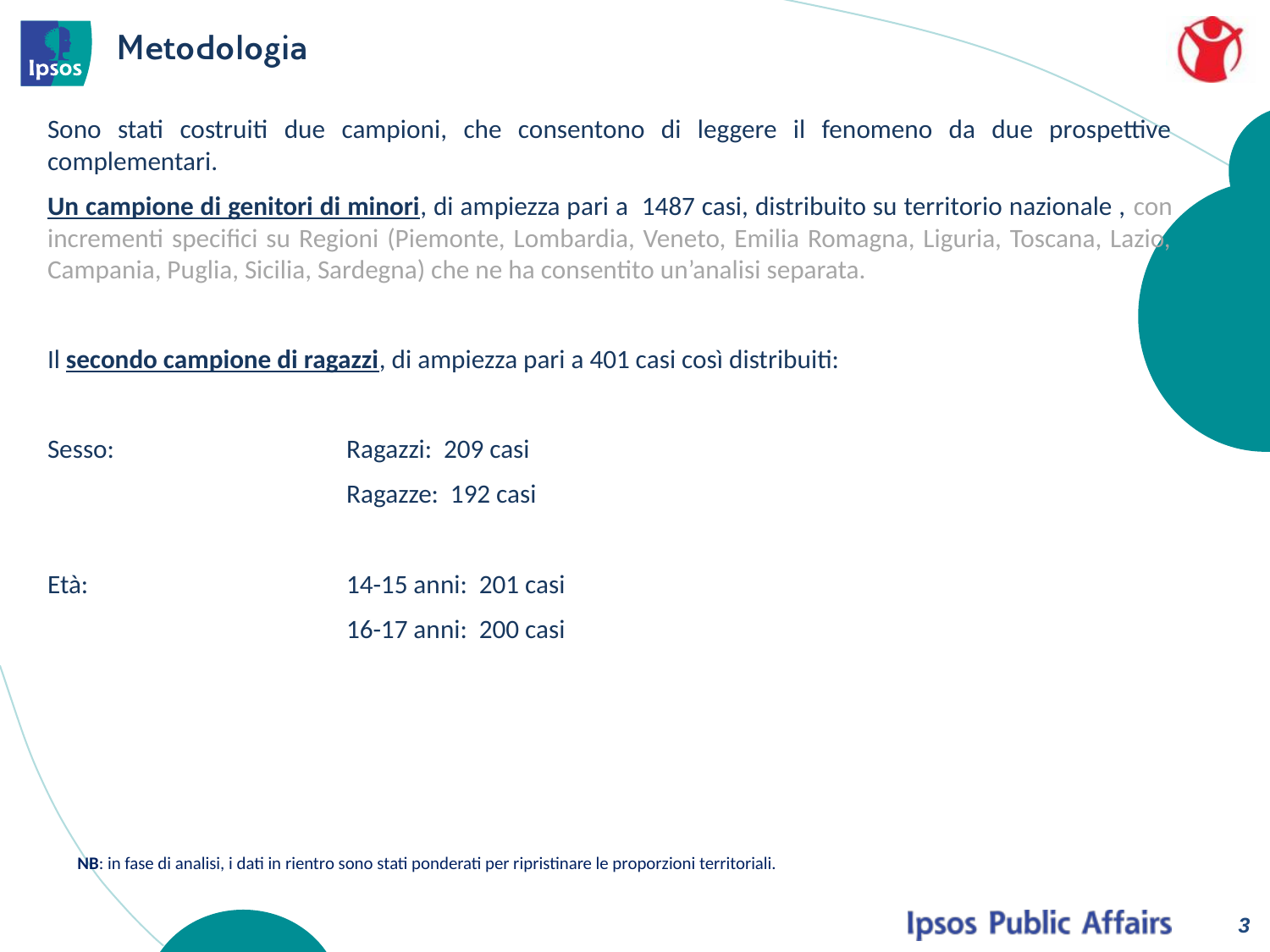

Metodologia
Sono stati costruiti due campioni, che consentono di leggere il fenomeno da due prospettive complementari.
Un campione di genitori di minori, di ampiezza pari a  1487 casi, distribuito su territorio nazionale , con incrementi specifici su Regioni (Piemonte, Lombardia, Veneto, Emilia Romagna, Liguria, Toscana, Lazio, Campania, Puglia, Sicilia, Sardegna) che ne ha consentito un’analisi separata.

Il secondo campione di ragazzi, di ampiezza pari a 401 casi così distribuiti:

Sesso: 	Ragazzi:  209 casi
	Ragazze:  192 casi

Età:	14-15 anni:  201 casi
	16-17 anni:  200 casi
NB: in fase di analisi, i dati in rientro sono stati ponderati per ripristinare le proporzioni territoriali.
3